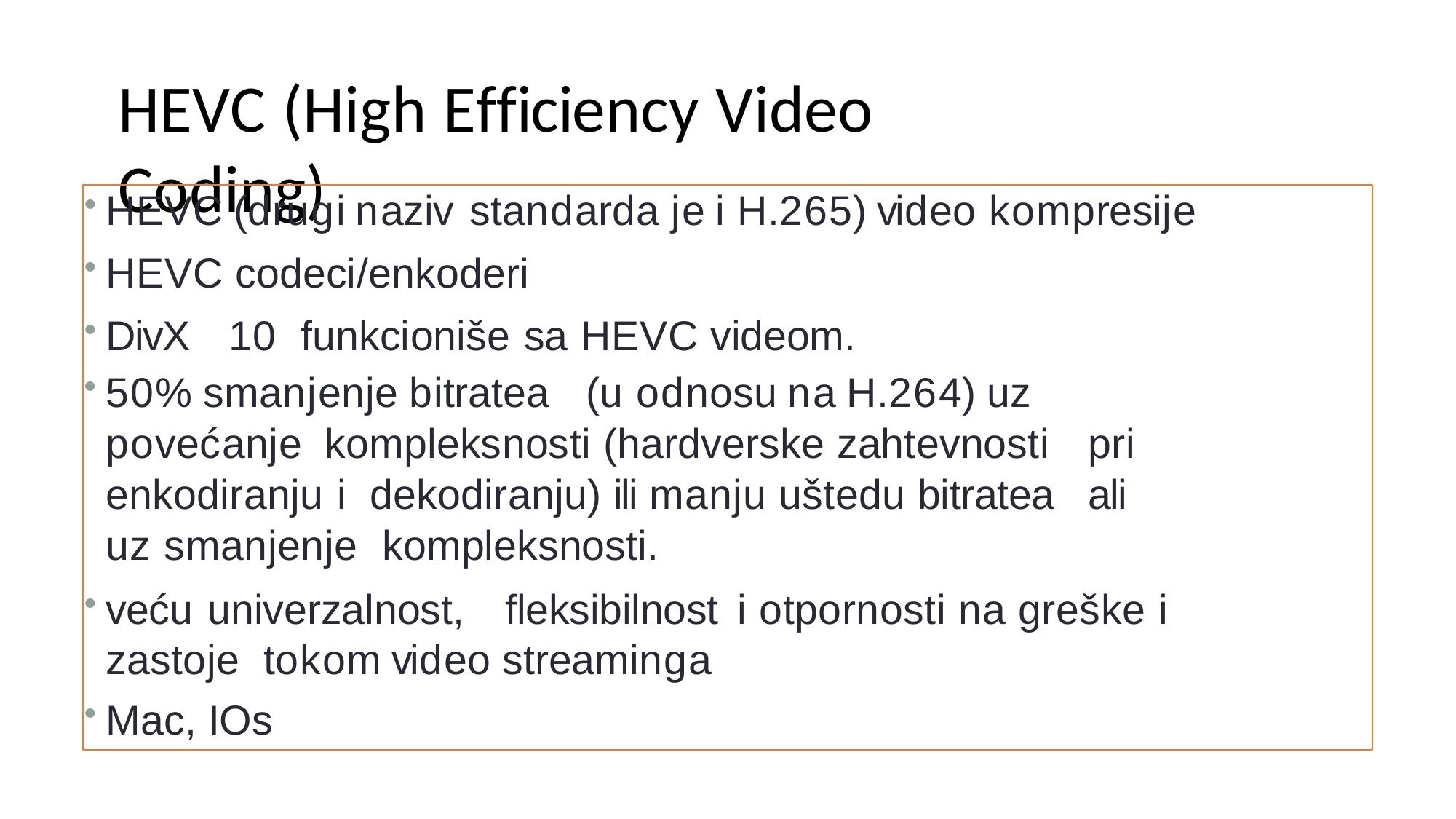

# HEVC (High Efficiency Video Coding)
HEVC (drugi naziv standarda je i H.265) video kompresije
HEVC codeci/enkoderi
DivX	10	funkcioniše sa HEVC videom.
50% smanjenje bitratea	(u odnosu na H.264) uz povećanje  kompleksnosti (hardverske zahtevnosti	pri enkodiranju i  dekodiranju) ili manju uštedu bitratea	ali	uz smanjenje  kompleksnosti.
veću univerzalnost,	fleksibilnost	i otpornosti na greške i zastoje  tokom video streaminga
Mac, IOs